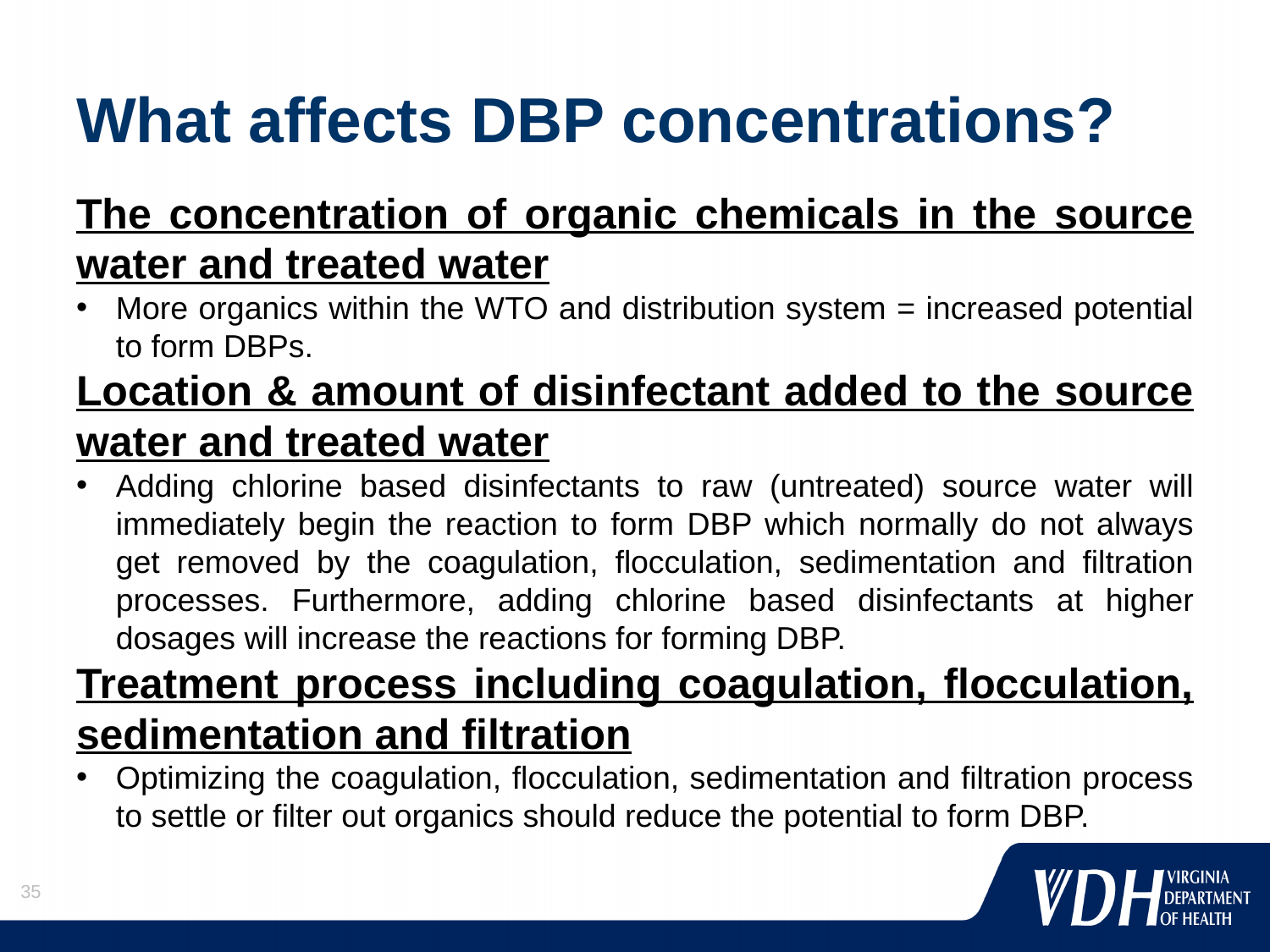

# What affects DBP concentrations?
The concentration of organic chemicals in the source water and treated water
More organics within the WTO and distribution system = increased potential to form DBPs.
Location & amount of disinfectant added to the source water and treated water
Adding chlorine based disinfectants to raw (untreated) source water will immediately begin the reaction to form DBP which normally do not always get removed by the coagulation, flocculation, sedimentation and filtration processes. Furthermore, adding chlorine based disinfectants at higher dosages will increase the reactions for forming DBP.
Treatment process including coagulation, flocculation, sedimentation and filtration
Optimizing the coagulation, flocculation, sedimentation and filtration process to settle or filter out organics should reduce the potential to form DBP.

35